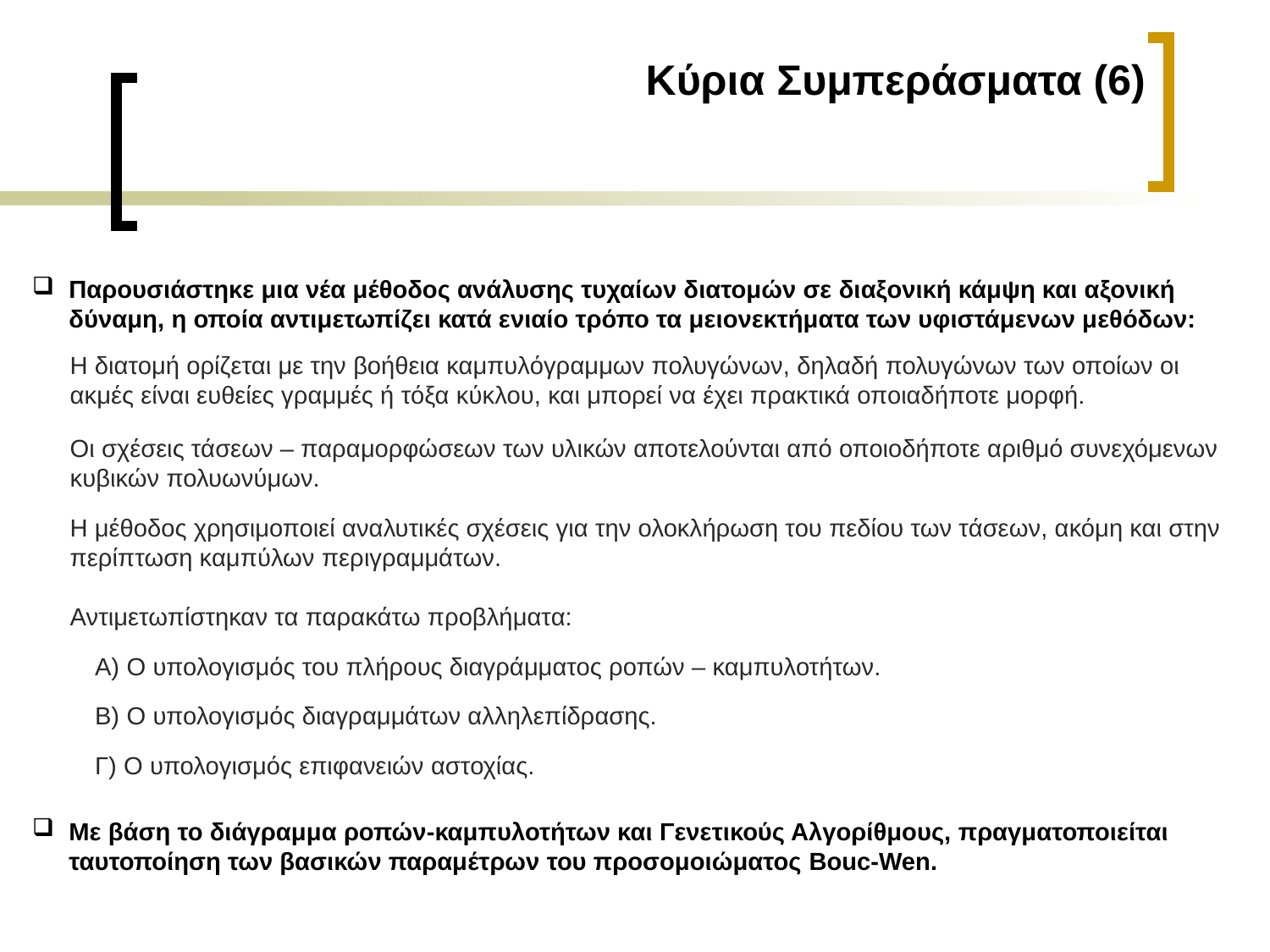

Κύρια Συμπεράσματα (6)
Παρουσιάστηκε μια νέα μέθοδος ανάλυσης τυχαίων διατομών σε διαξονική κάμψη και αξονική δύναμη, η οποία αντιμετωπίζει κατά ενιαίο τρόπο τα μειονεκτήματα των υφιστάμενων μεθόδων:
Η διατομή ορίζεται με την βοήθεια καμπυλόγραμμων πολυγώνων, δηλαδή πολυγώνων των οποίων οι ακμές είναι ευθείες γραμμές ή τόξα κύκλου, και μπορεί να έχει πρακτικά οποιαδήποτε μορφή.
Οι σχέσεις τάσεων – παραμορφώσεων των υλικών αποτελούνται από οποιοδήποτε αριθμό συνεχόμενων κυβικών πολυωνύμων.
Η μέθοδος χρησιμοποιεί αναλυτικές σχέσεις για την ολοκλήρωση του πεδίου των τάσεων, ακόμη και στην περίπτωση καμπύλων περιγραμμάτων.
Αντιμετωπίστηκαν τα παρακάτω προβλήματα:
Α) Ο υπολογισμός του πλήρους διαγράμματος ροπών – καμπυλοτήτων.
Β) Ο υπολογισμός διαγραμμάτων αλληλεπίδρασης.
Γ) Ο υπολογισμός επιφανειών αστοχίας.
Με βάση το διάγραμμα ροπών-καμπυλοτήτων και Γενετικούς Αλγορίθμους, πραγματοποιείται ταυτοποίηση των βασικών παραμέτρων του προσομοιώματος Bouc-Wen.